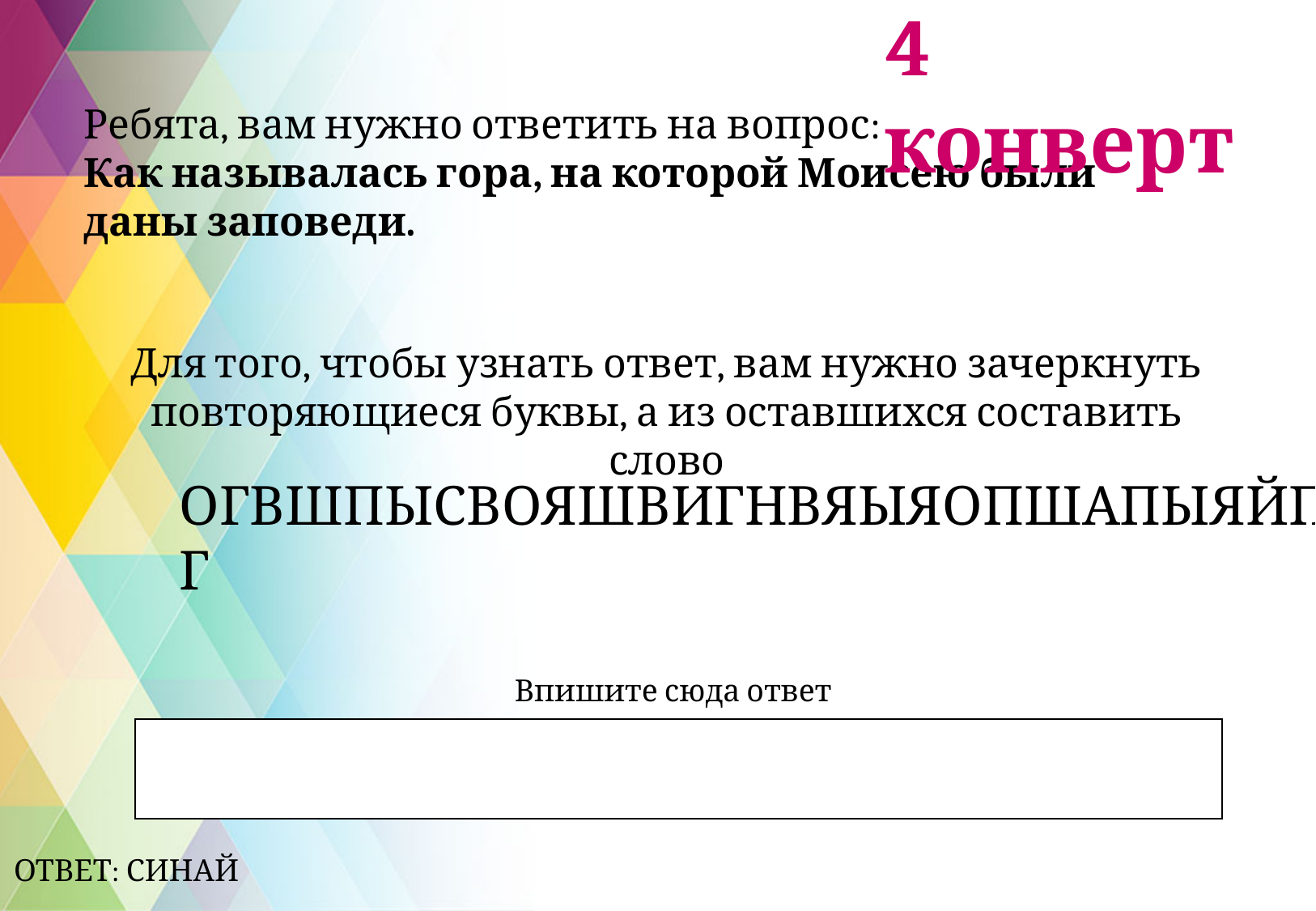

4 конверт
Ребята, вам нужно ответить на вопрос:
Как называлась гора, на которой Моисею были даны заповеди.
#
Для того, чтобы узнать ответ, вам нужно зачеркнуть повторяющиеся буквы, а из оставшихся составить слово
ОГВШПЫСВОЯШВИГНВЯЫЯОПШАПЫЯЙПГ
Впишите сюда ответ

ОТВЕТ: СИНАЙ